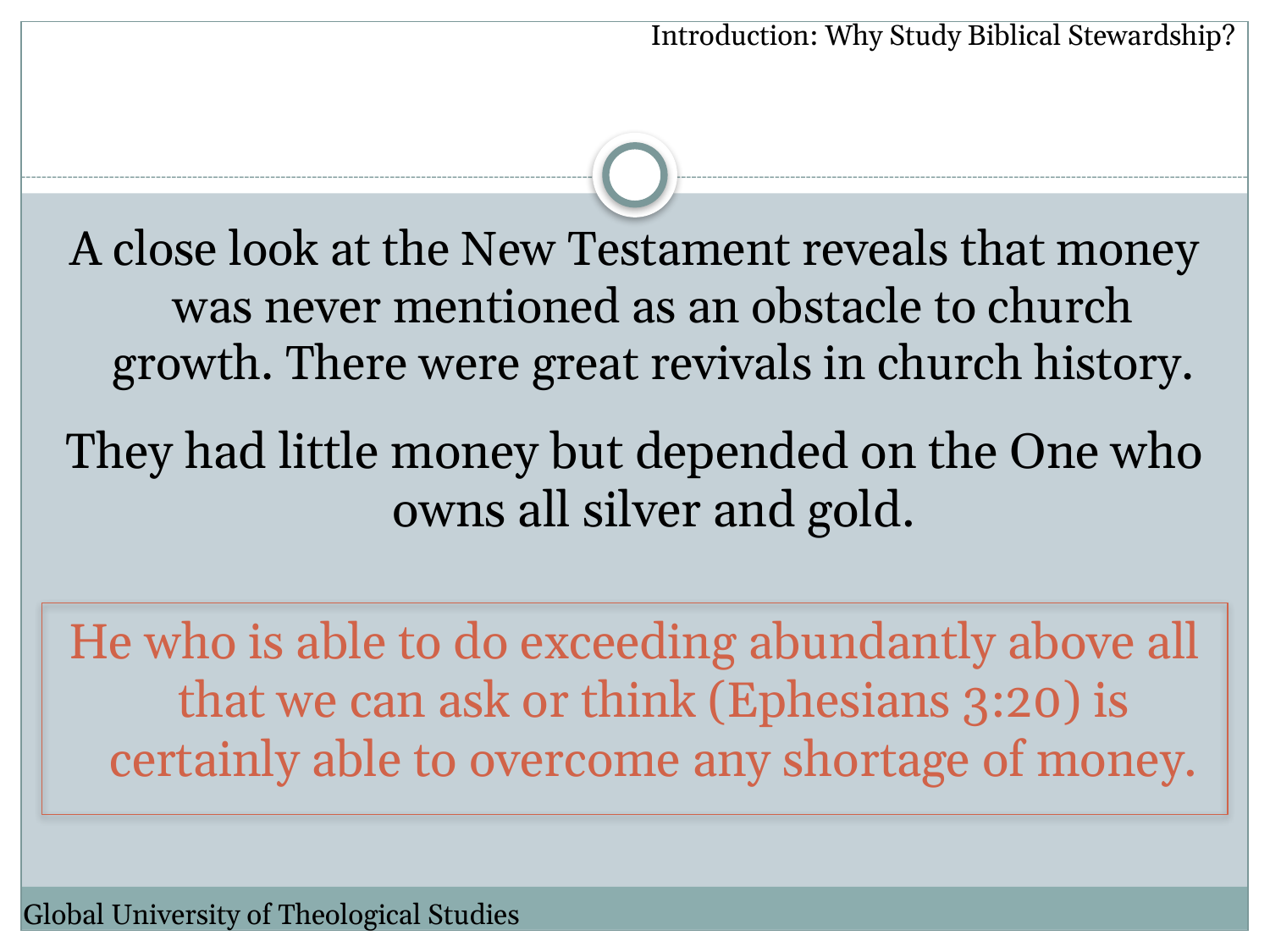

Introduction: Why Study Biblical Stewardship?
A close look at the New Testament reveals that money was never mentioned as an obstacle to church growth. There were great revivals in church history.
They had little money but depended on the One who owns all silver and gold.

He who is able to do exceeding abundantly above all that we can ask or think (Ephesians 3:20) is certainly able to overcome any shortage of money.
Global University of Theological Studies